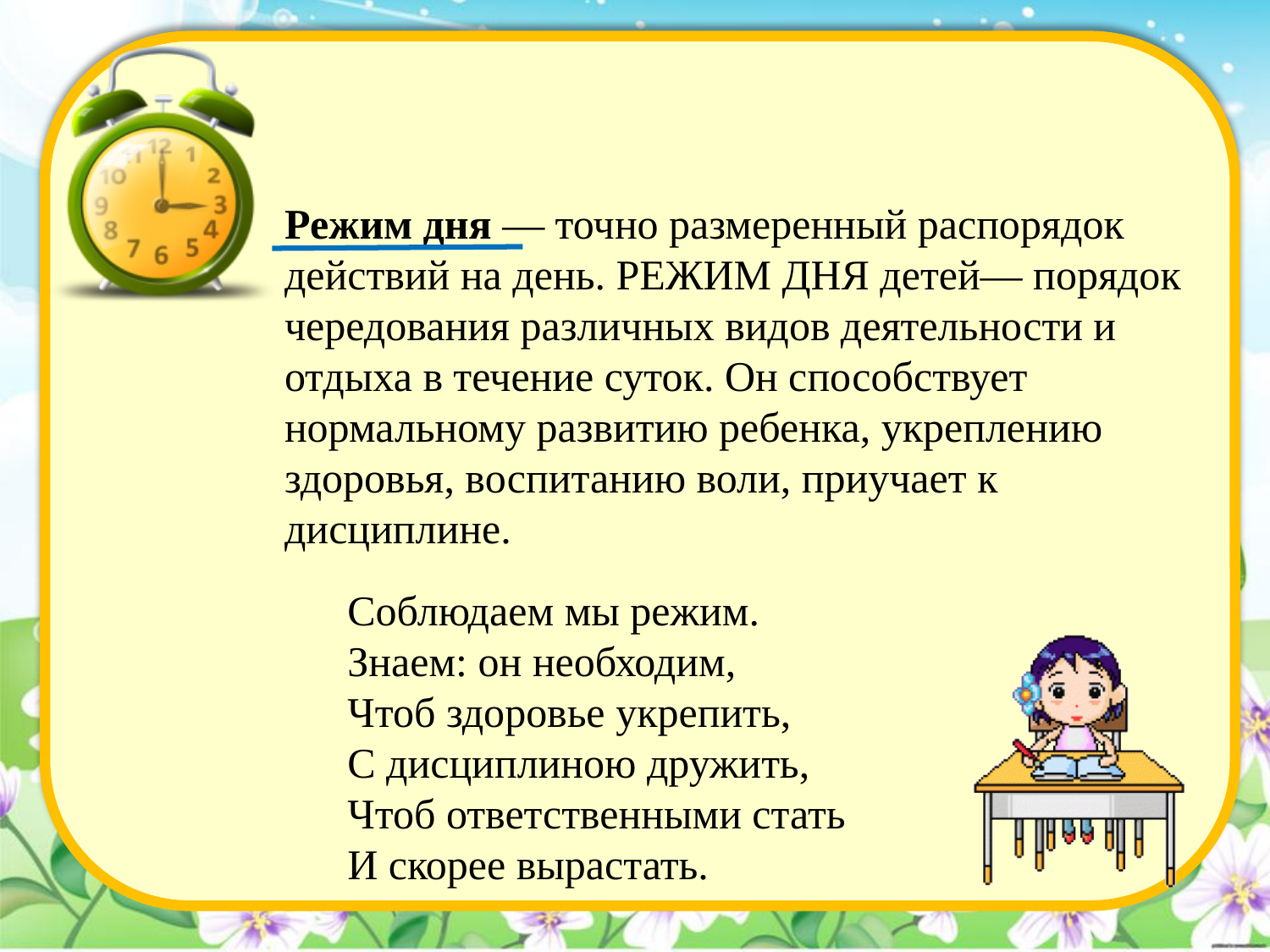

Режим дня — точно размеренный распорядок действий на день. РЕЖИМ ДНЯ детей— порядок чередования различных видов деятельности и отдыха в течение суток. Он способствует нормальному развитию ребенка, укреплению здоровья, воспитанию воли, приучает к дисциплине.
Соблюдаем мы режим.
Знаем: он необходим,
Чтоб здоровье укрепить,
С дисциплиною дружить,
Чтоб ответственными стать
И скорее вырастать.